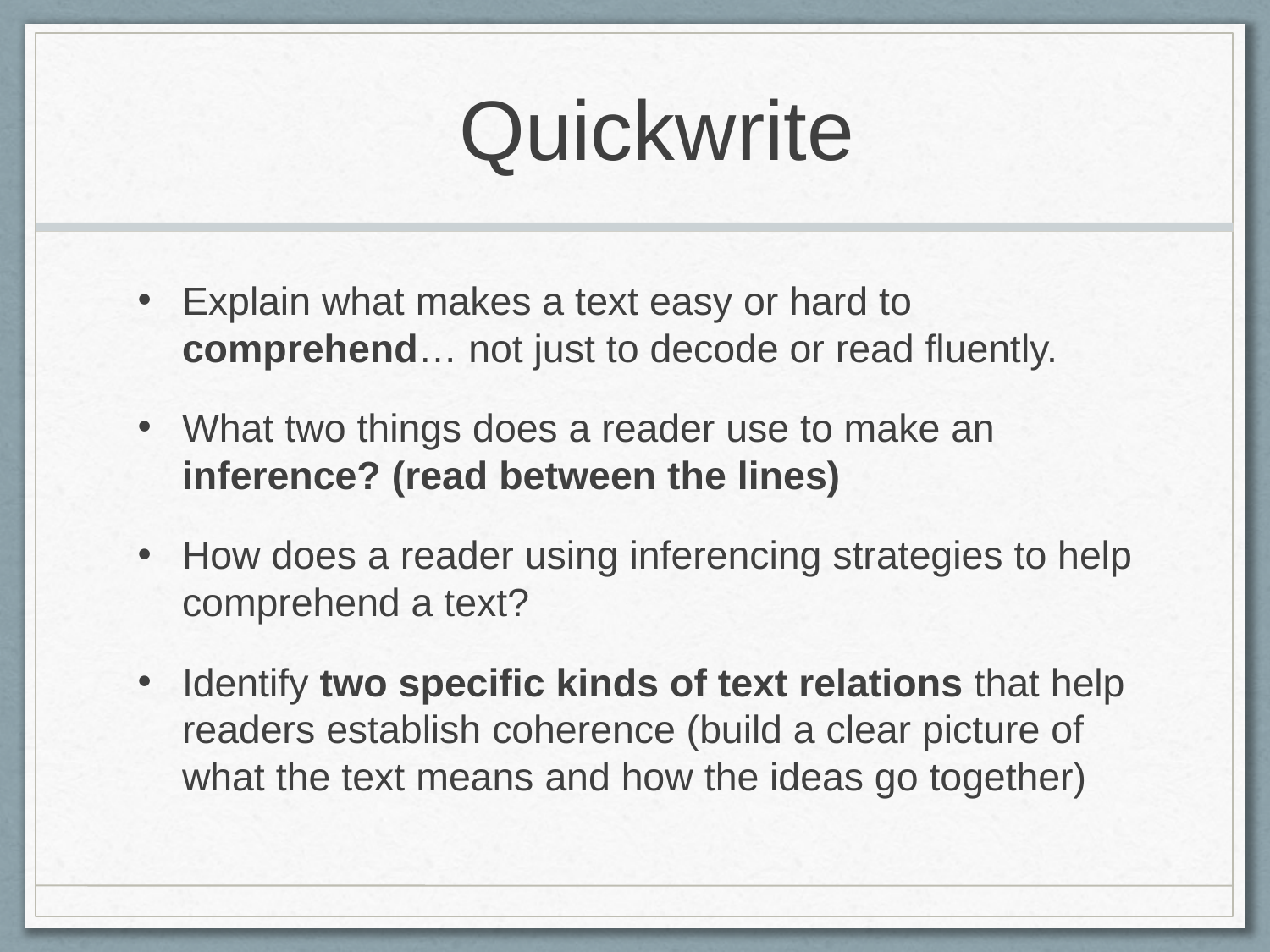

# Quickwrite
Explain what makes a text easy or hard to comprehend… not just to decode or read fluently.
What two things does a reader use to make an inference? (read between the lines)
How does a reader using inferencing strategies to help comprehend a text?
Identify two specific kinds of text relations that help readers establish coherence (build a clear picture of what the text means and how the ideas go together)